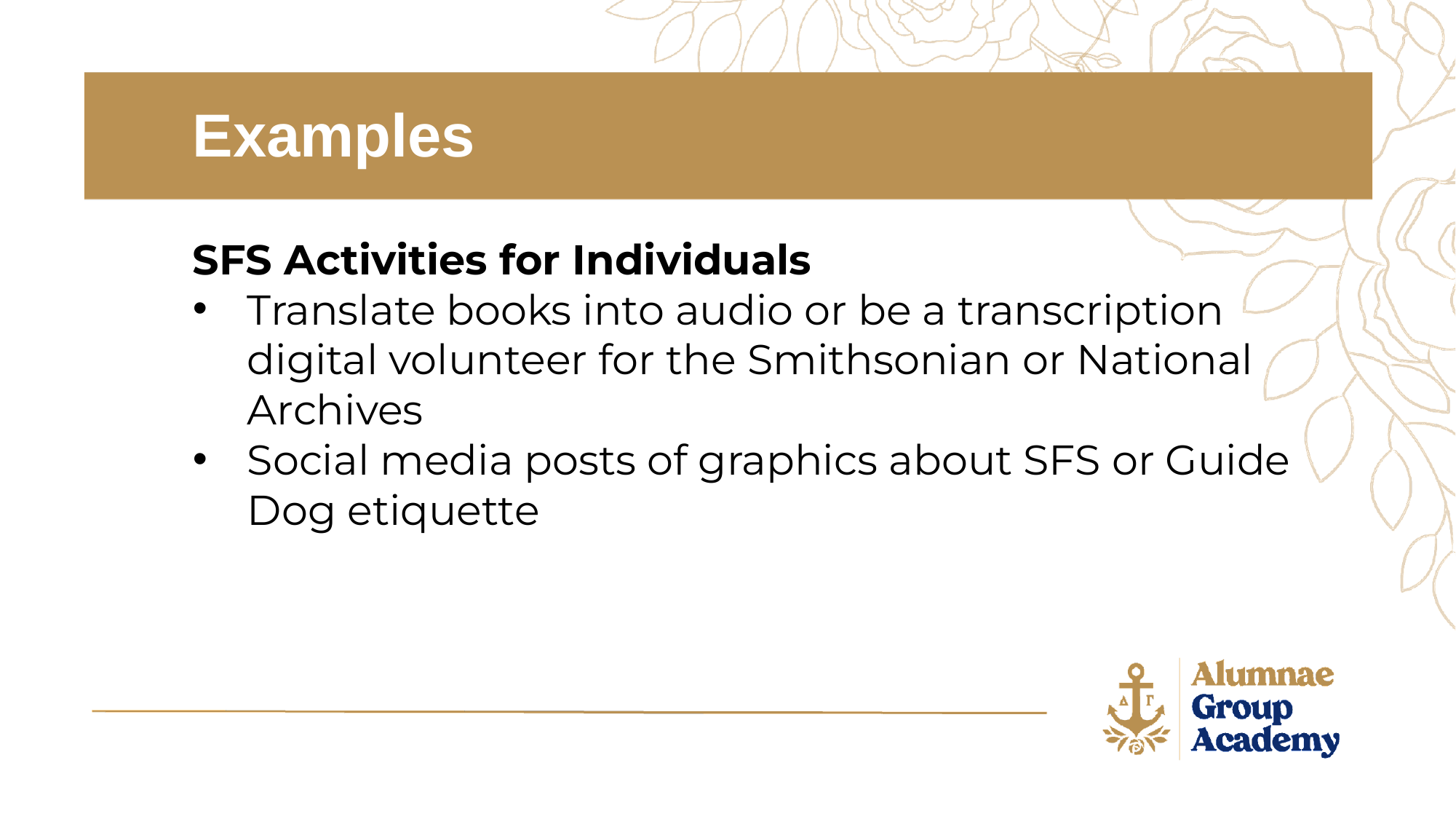

Examples
SFS Activities for Individuals
Translate books into audio or be a transcription digital volunteer for the Smithsonian or National Archives
Social media posts of graphics about SFS or Guide Dog etiquette